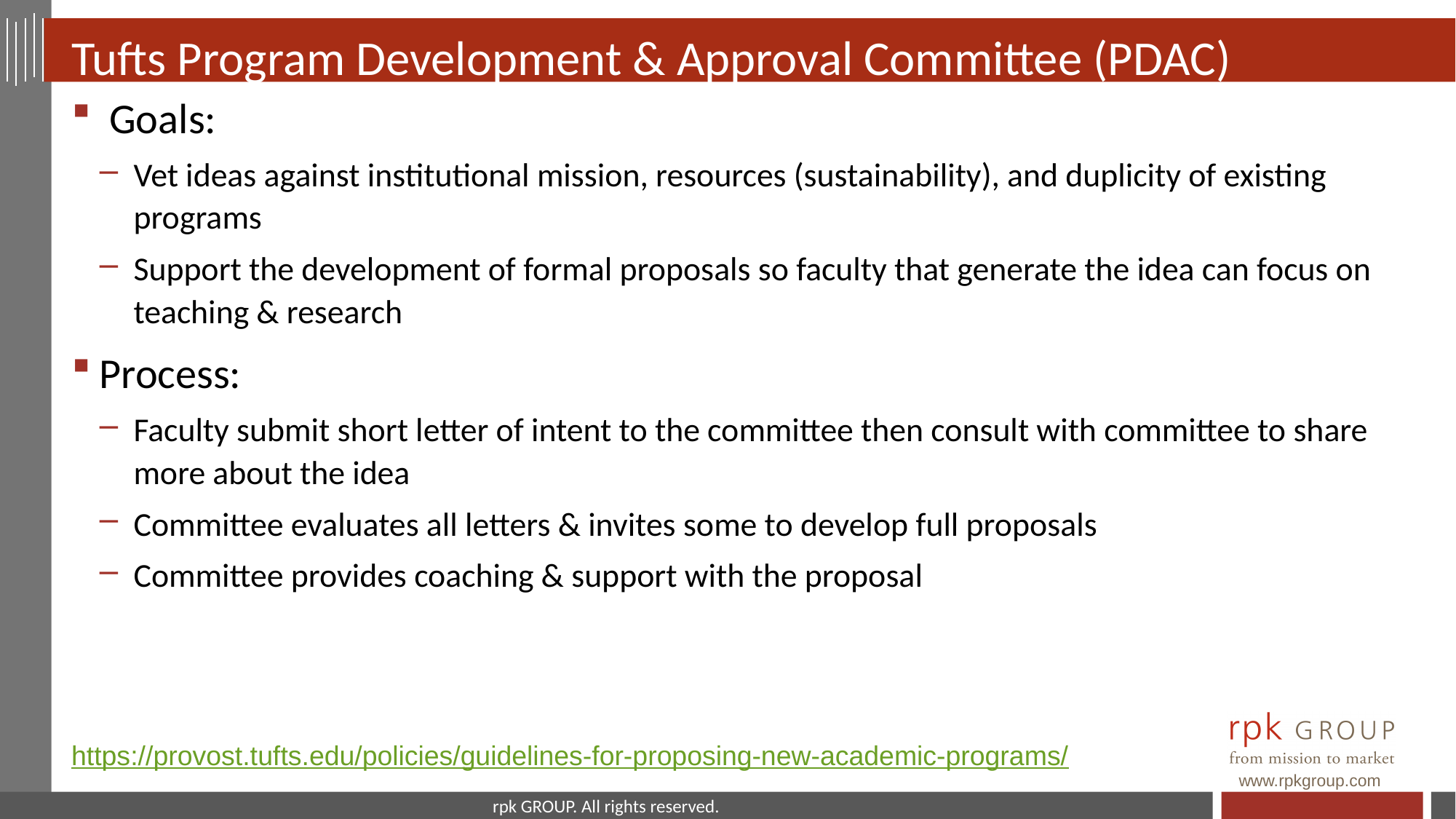

# Tufts Program Development & Approval Committee (PDAC)
 Goals:
Vet ideas against institutional mission, resources (sustainability), and duplicity of existing programs
Support the development of formal proposals so faculty that generate the idea can focus on teaching & research
Process:
Faculty submit short letter of intent to the committee then consult with committee to share more about the idea
Committee evaluates all letters & invites some to develop full proposals
Committee provides coaching & support with the proposal

https://provost.tufts.edu/policies/guidelines-for-proposing-new-academic-programs/